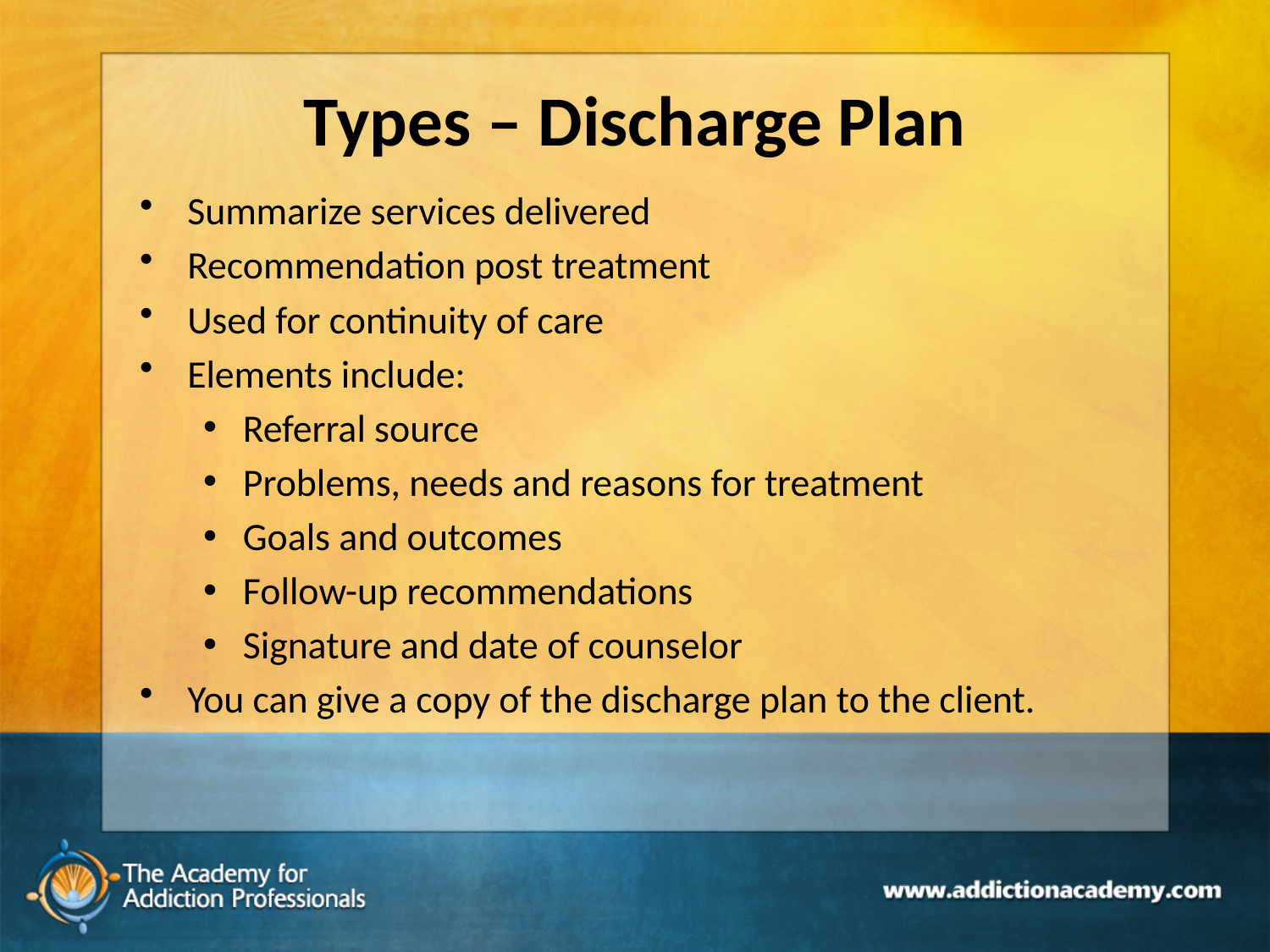

# Types – Discharge Plan
Summarize services delivered
Recommendation post treatment
Used for continuity of care
Elements include:
Referral source
Problems, needs and reasons for treatment
Goals and outcomes
Follow-up recommendations
Signature and date of counselor
You can give a copy of the discharge plan to the client.